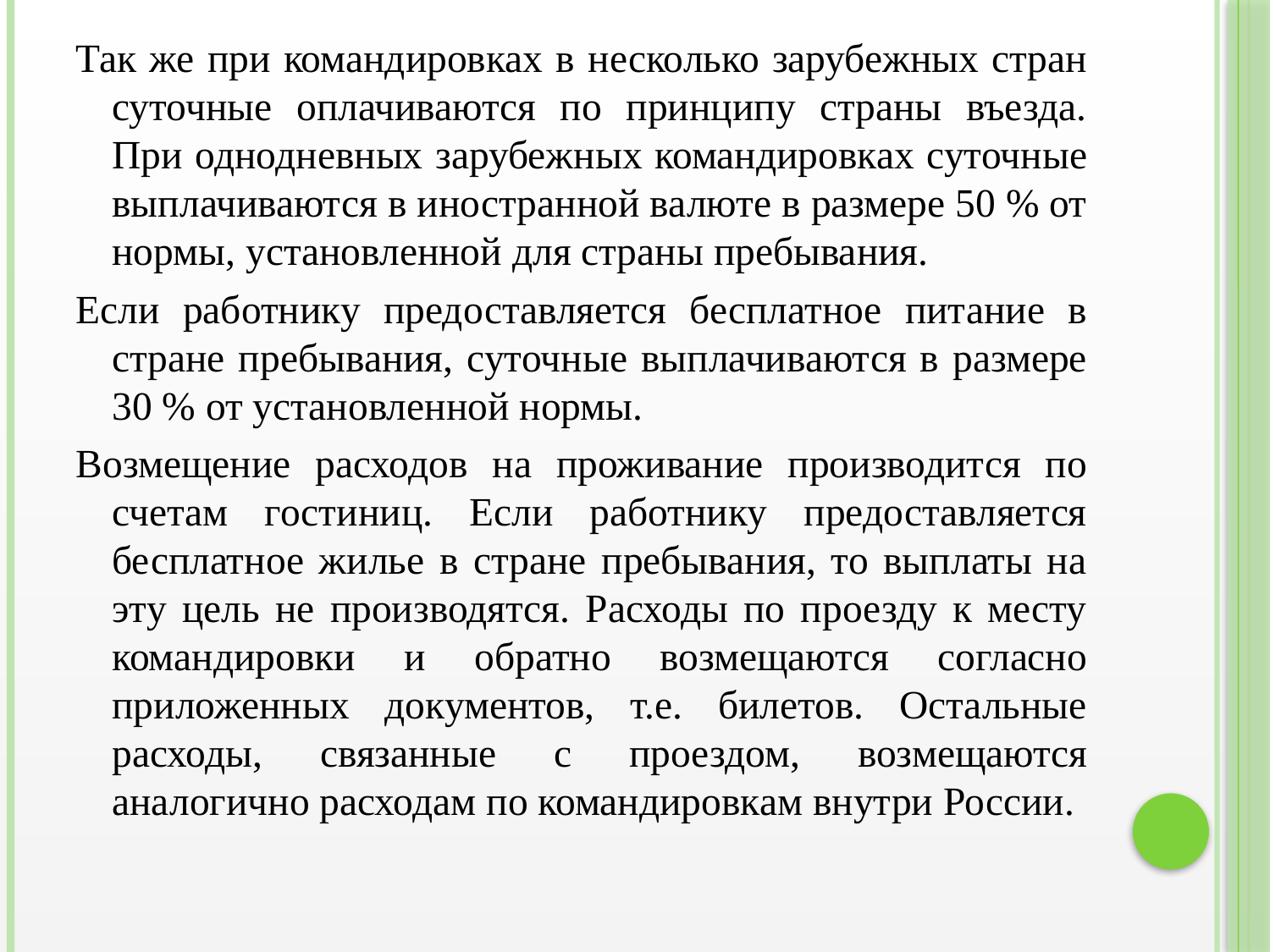

Так же при командировках в несколько зарубежных стран суточные оплачиваются по принципу страны въезда. При однодневных зарубежных командировках суточные выплачиваются в иностранной валюте в размере 50 % от нормы, установленной для страны пребывания.
Если работнику предоставляется бесплатное питание в стране пребывания, суточные выплачиваются в размере 30 % от установленной нормы.
Возмещение расходов на проживание производится по счетам гостиниц. Если работнику предоставляется бесплатное жилье в стране пребывания, то выплаты на эту цель не производятся. Расходы по проезду к месту командировки и обратно возмещаются согласно приложенных документов, т.е. билетов. Остальные расходы, связанные с проездом, возмещаются аналогично расходам по командировкам внутри России.